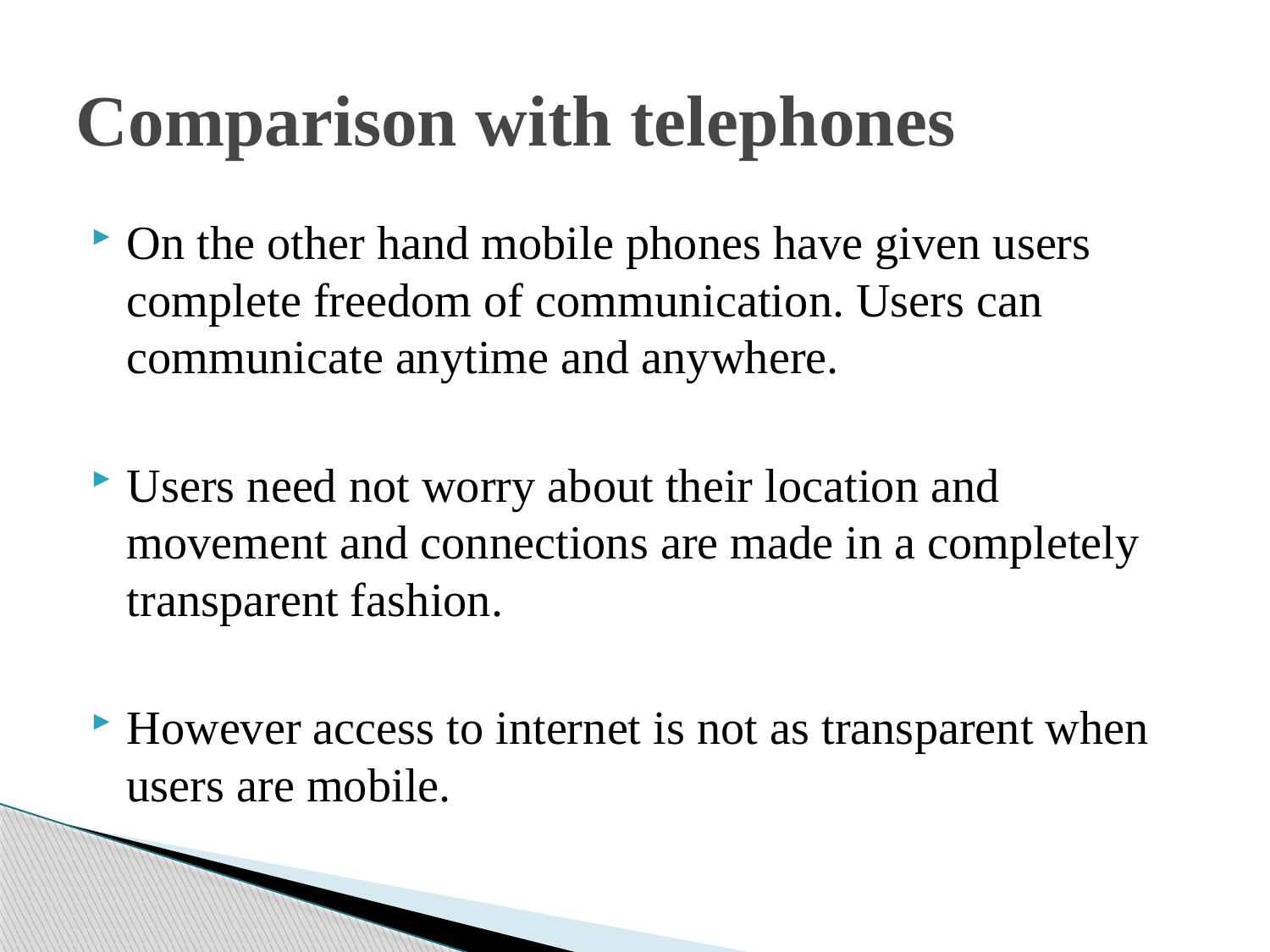

# Comparison with telephones
On the other hand mobile phones have given users complete freedom of communication. Users can communicate anytime and anywhere.

Users need not worry about their location and movement and connections are made in a completely transparent fashion.

However access to internet is not as transparent when users are mobile.